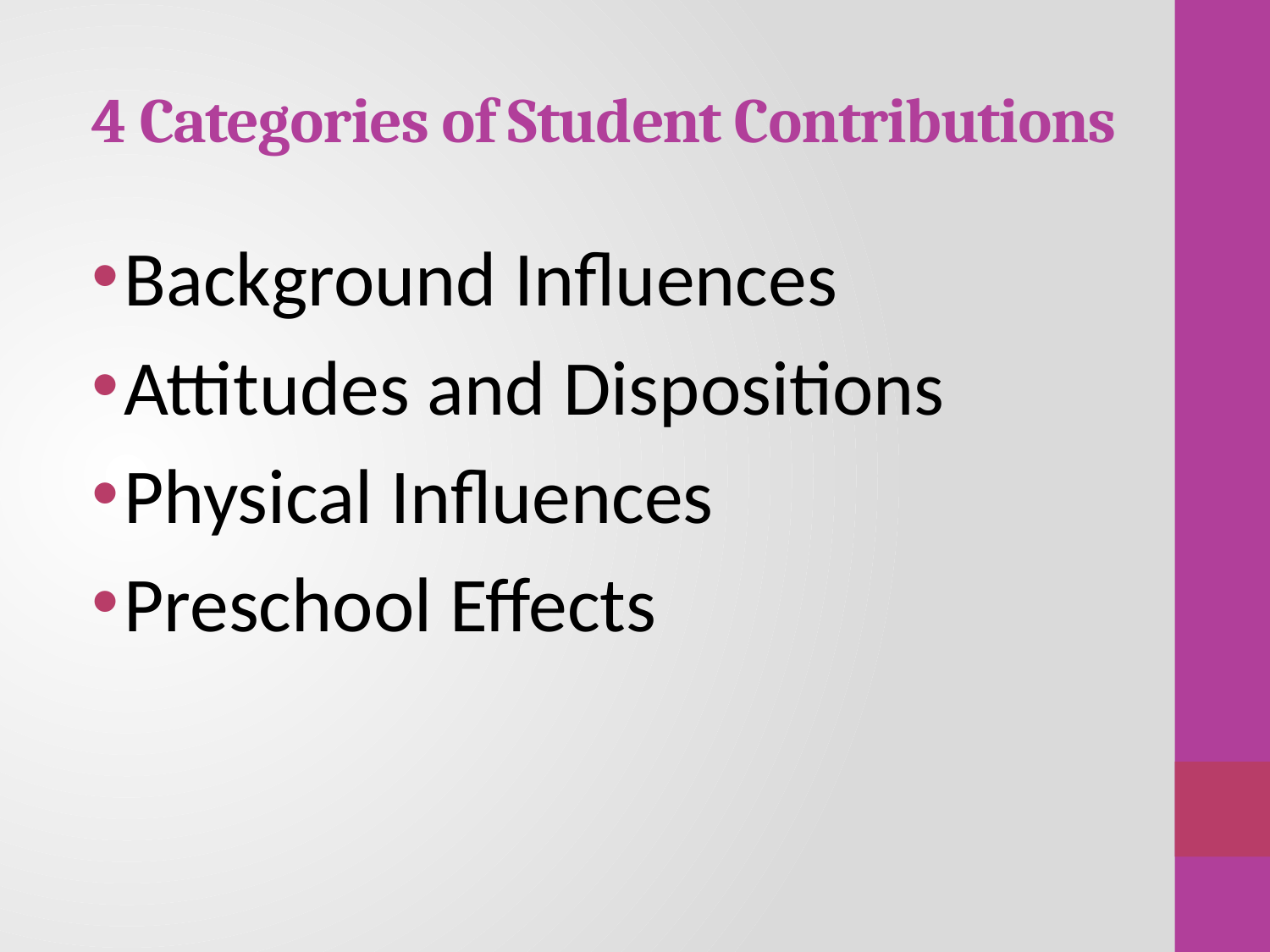

# 4 Categories of Student Contributions
Background Influences
Attitudes and Dispositions
Physical Influences
Preschool Effects